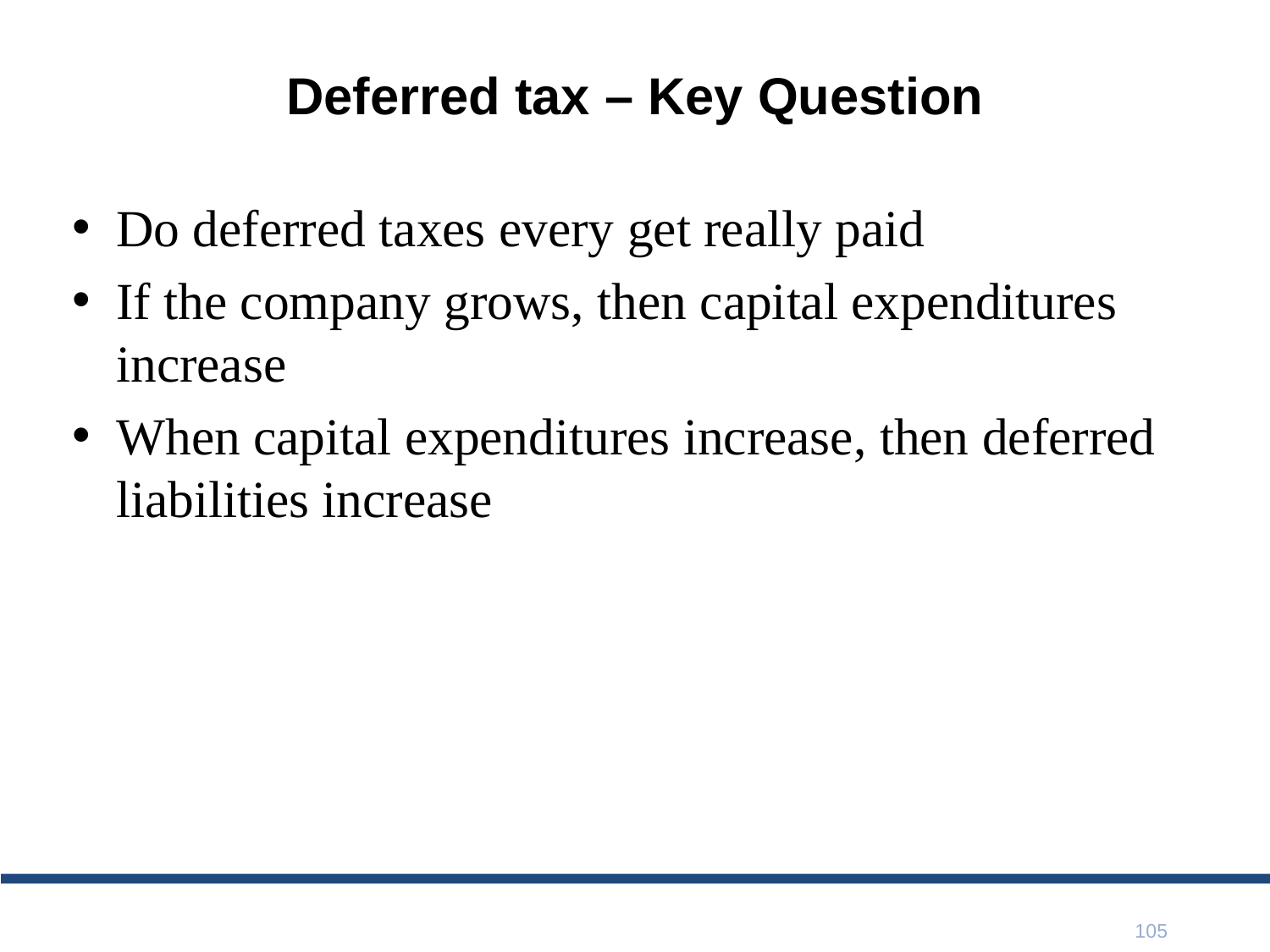

# Deferred tax – Key Question
Do deferred taxes every get really paid
If the company grows, then capital expenditures increase
When capital expenditures increase, then deferred liabilities increase
105